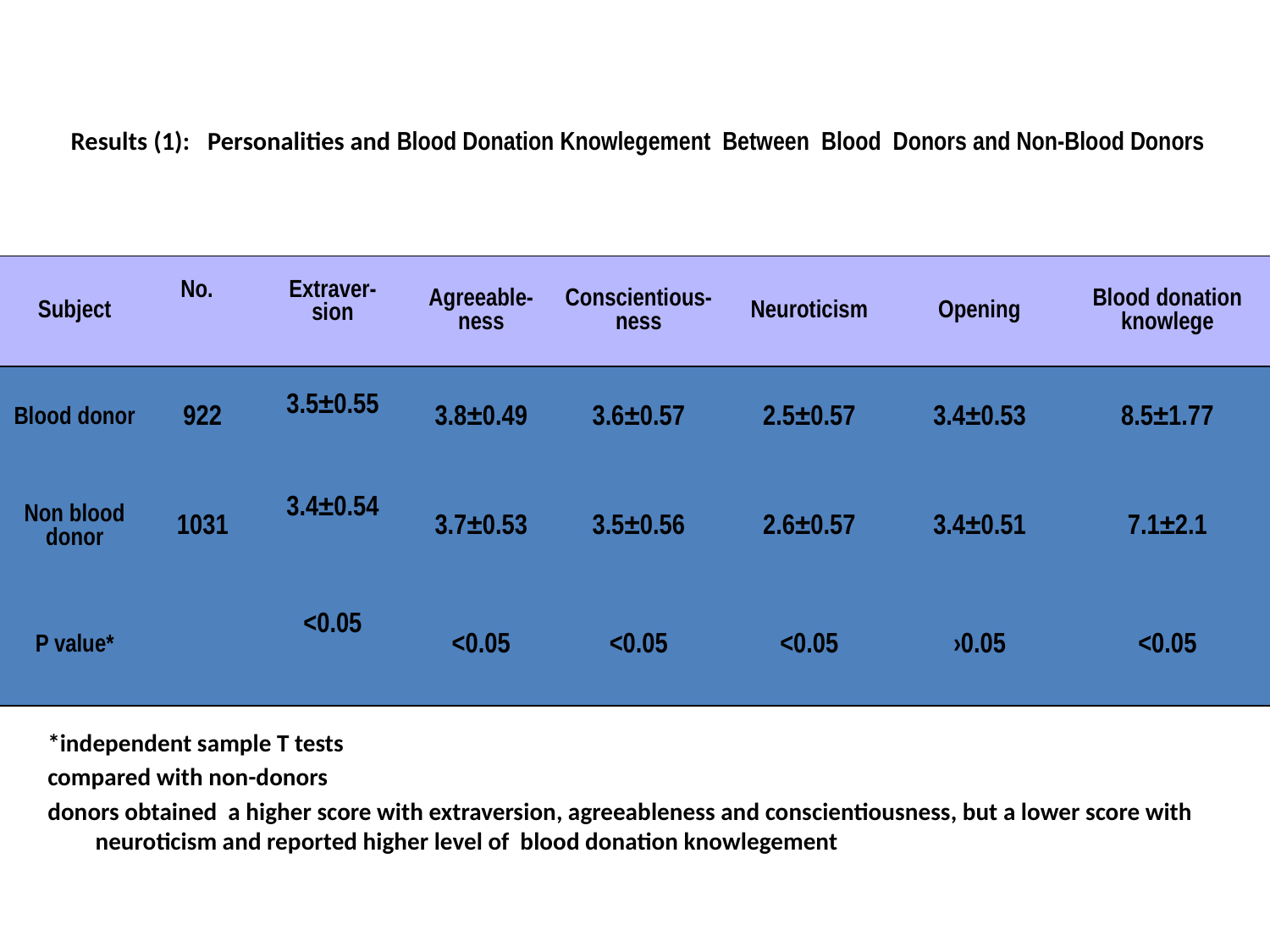

# Results (1):   Personalities and Blood Donation Knowlegement  Between  Blood  Donors and Non-Blood Donors
| Subject | No. | Extraver- sion | Agreeable-ness | Conscientious-ness | Neuroticism | Opening | Blood donation knowlege |
| --- | --- | --- | --- | --- | --- | --- | --- |
| Blood donor | 922 | 3.5±0.55 | 3.8±0.49 | 3.6±0.57 | 2.5±0.57 | 3.4±0.53 | 8.5±1.77 |
| Non blood donor | 1031 | 3.4±0.54 | 3.7±0.53 | 3.5±0.56 | 2.6±0.57 | 3.4±0.51 | 7.1±2.1 |
| P value\* |  | <0.05 | <0.05 | <0.05 | <0.05 | ›0.05 | <0.05 |
*independent sample T tests
compared with non-donors
donors obtained  a higher score with extraversion, agreeableness and conscientiousness, but a lower score with neuroticism and reported higher level of  blood donation knowlegement